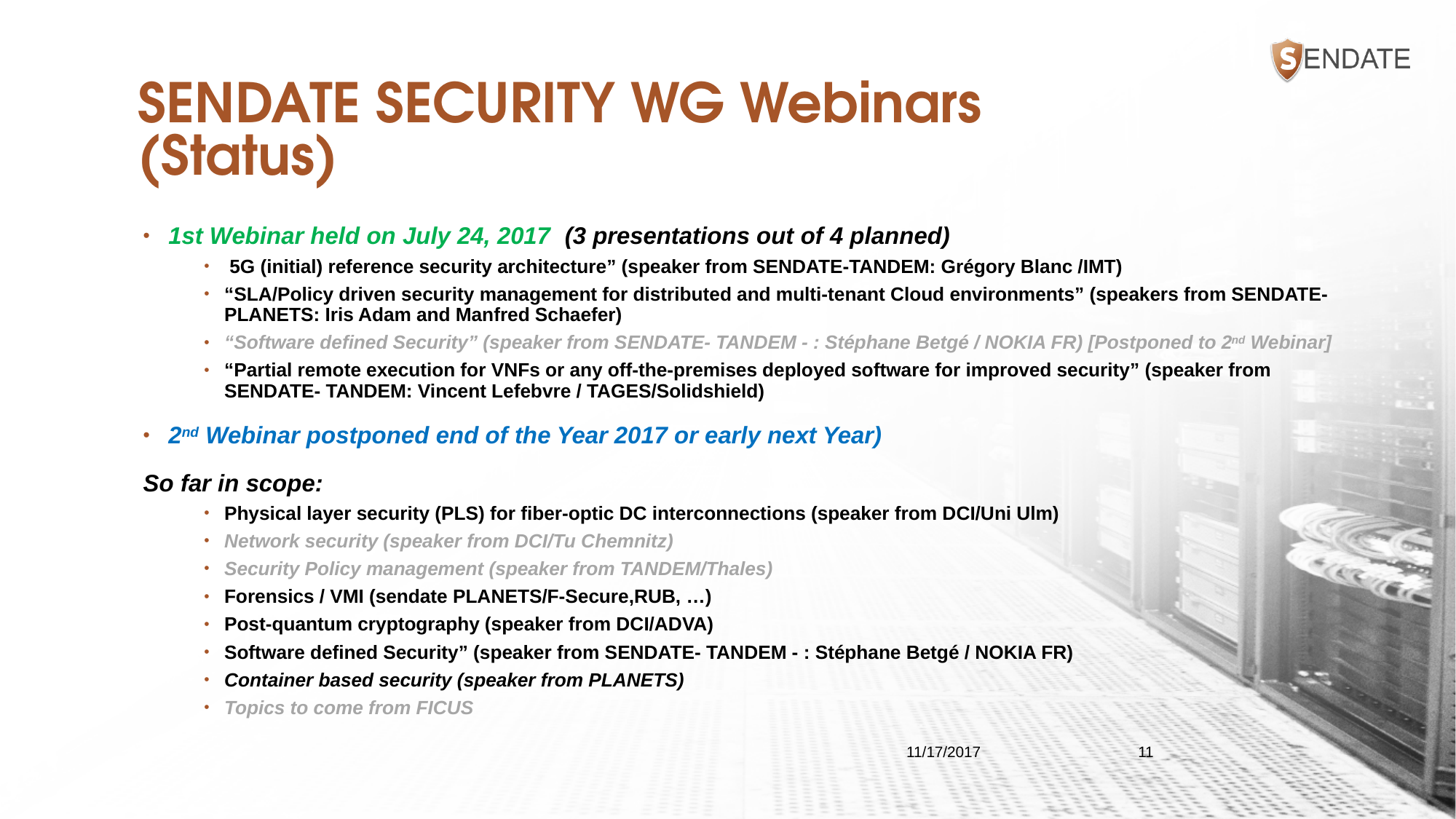

# SENDATE SECURITY WG Webinars (Status)
1st Webinar held on July 24, 2017  (3 presentations out of 4 planned)
 5G (initial) reference security architecture” (speaker from SENDATE-TANDEM: Grégory Blanc /IMT)
“SLA/Policy driven security management for distributed and multi-tenant Cloud environments” (speakers from SENDATE-PLANETS: Iris Adam and Manfred Schaefer)
“Software defined Security” (speaker from SENDATE- TANDEM - : Stéphane Betgé / NOKIA FR) [Postponed to 2nd Webinar]
“Partial remote execution for VNFs or any off-the-premises deployed software for improved security” (speaker from SENDATE- TANDEM: Vincent Lefebvre / TAGES/Solidshield)
2nd Webinar postponed end of the Year 2017 or early next Year)
So far in scope:
Physical layer security (PLS) for fiber-optic DC interconnections (speaker from DCI/Uni Ulm)
Network security (speaker from DCI/Tu Chemnitz)
Security Policy management (speaker from TANDEM/Thales)
Forensics / VMI (sendate PLANETS/F-Secure,RUB, …)
Post-quantum cryptography (speaker from DCI/ADVA)
Software defined Security” (speaker from SENDATE- TANDEM - : Stéphane Betgé / NOKIA FR)
Container based security (speaker from PLANETS)
Topics to come from FICUS

11/17/2017
11